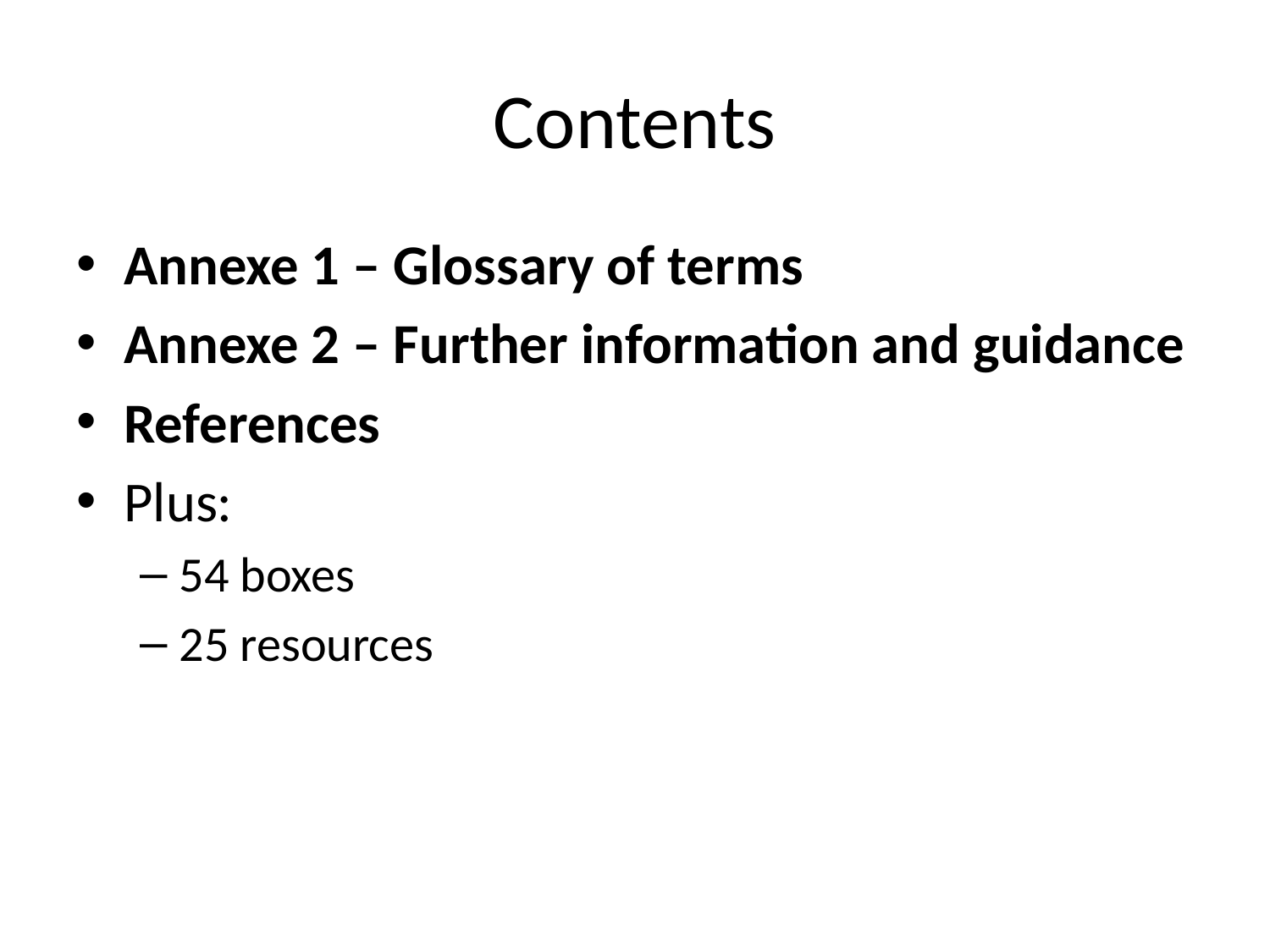

# Contents
Annexe 1 – Glossary of terms
Annexe 2 – Further information and guidance
References
Plus:
54 boxes
25 resources